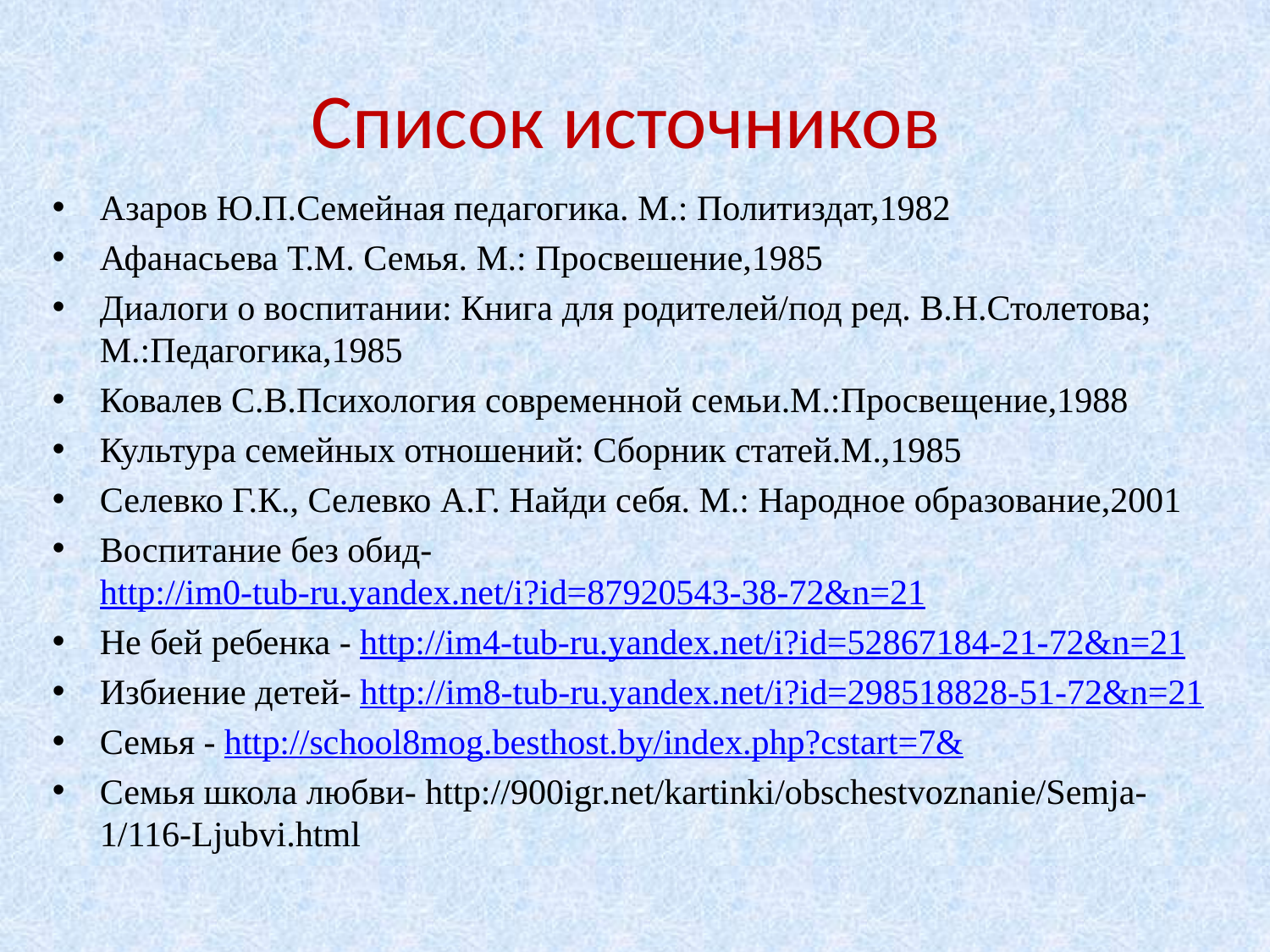

# Список источников
Азаров Ю.П.Семейная педагогика. М.: Политиздат,1982
Афанасьева Т.М. Семья. М.: Просвешение,1985
Диалоги о воспитании: Книга для родителей/под ред. В.Н.Столетова; М.:Педагогика,1985
Ковалев С.В.Психология современной семьи.М.:Просвещение,1988
Культура семейных отношений: Сборник статей.М.,1985
Селевко Г.К., Селевко А.Г. Найди себя. М.: Народное образование,2001
Воспитание без обид- http://im0-tub-ru.yandex.net/i?id=87920543-38-72&n=21
Не бей ребенка - http://im4-tub-ru.yandex.net/i?id=52867184-21-72&n=21
Избиение детей- http://im8-tub-ru.yandex.net/i?id=298518828-51-72&n=21
Семья - http://school8mog.besthost.by/index.php?cstart=7&
Семья школа любви- http://900igr.net/kartinki/obschestvoznanie/Semja-1/116-Ljubvi.html